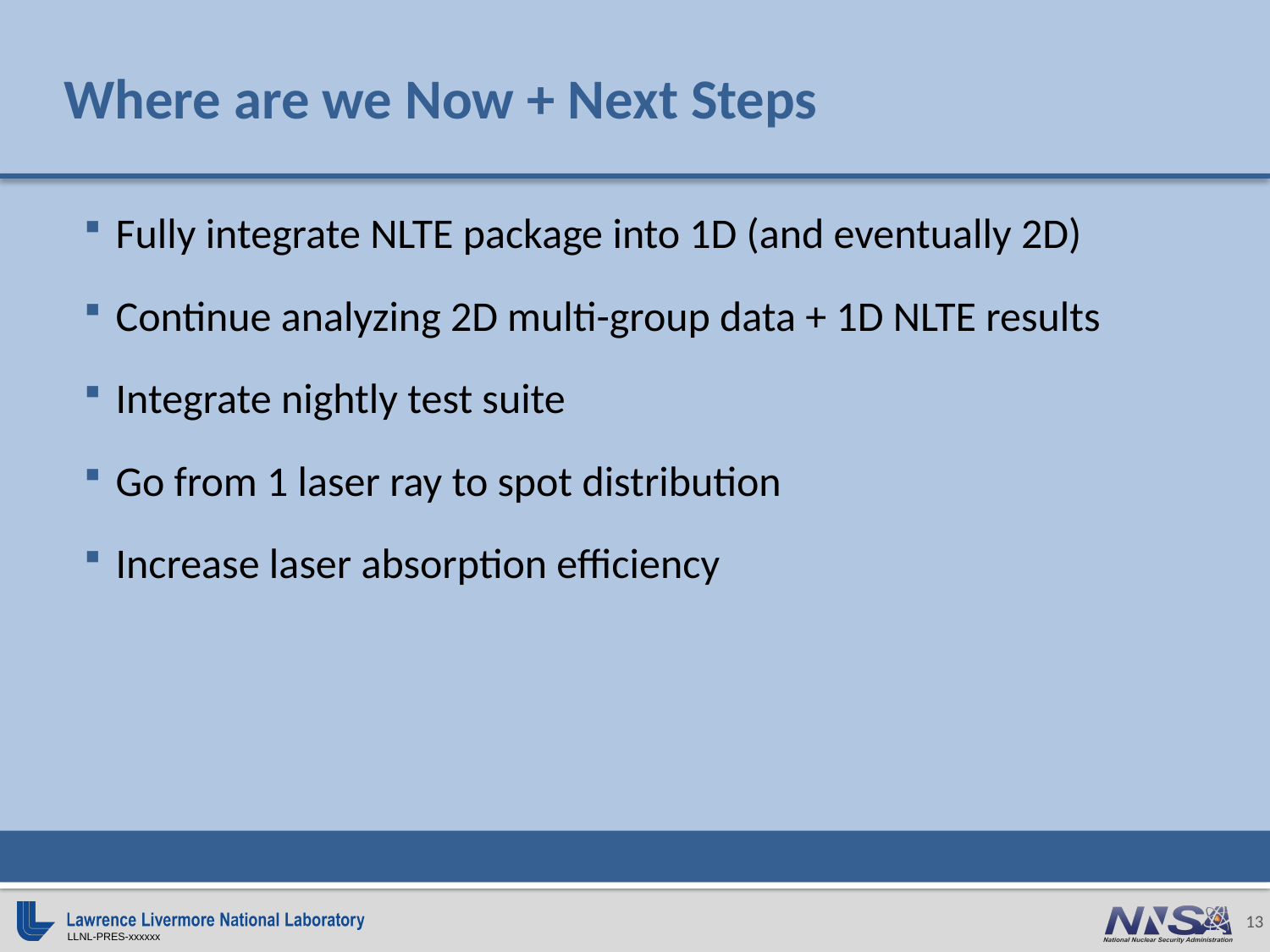

# Where are we Now + Next Steps
Fully integrate NLTE package into 1D (and eventually 2D)
Continue analyzing 2D multi-group data + 1D NLTE results
Integrate nightly test suite
Go from 1 laser ray to spot distribution
Increase laser absorption efficiency